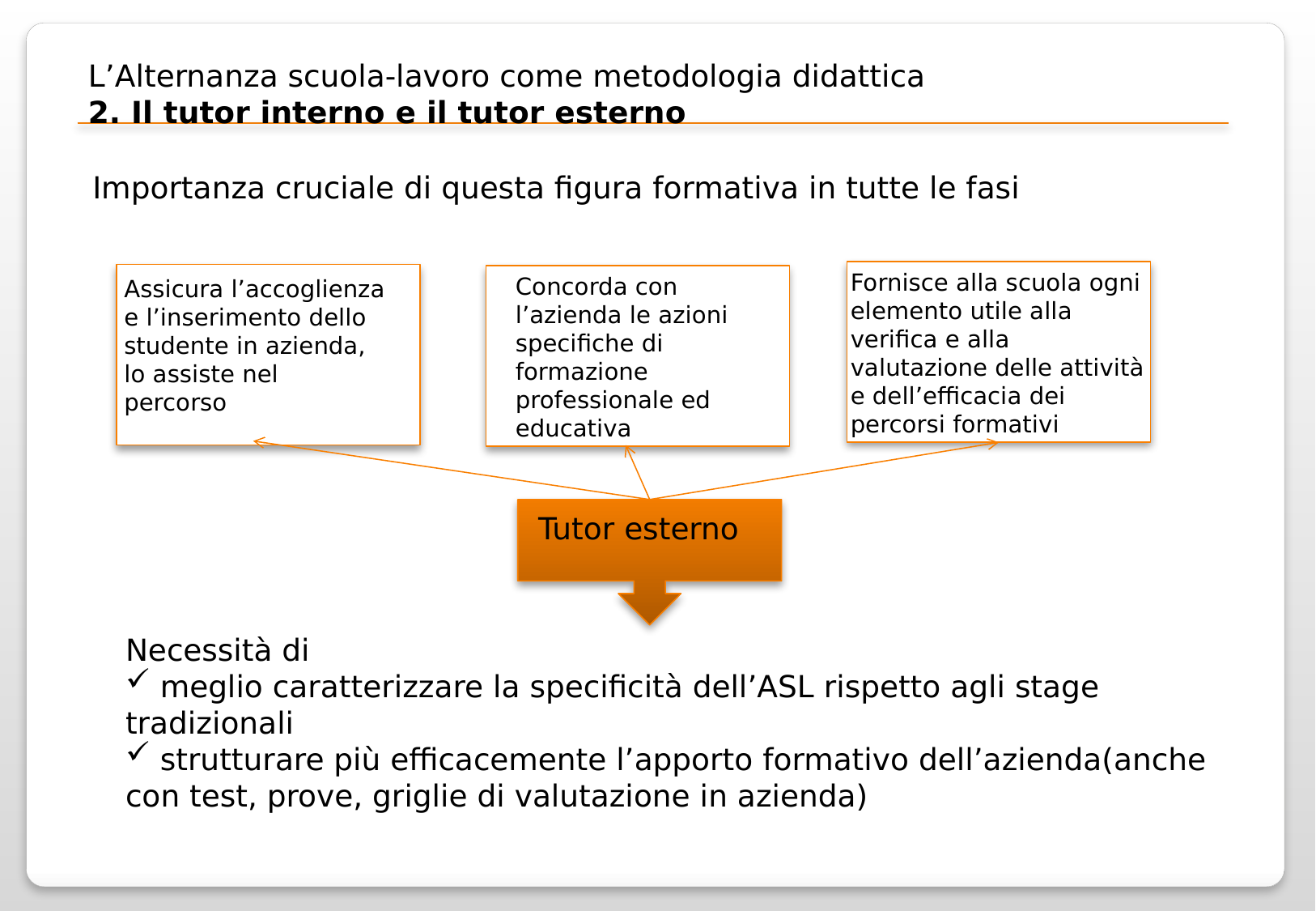

L’Alternanza scuola-lavoro come metodologia didattica
2. Il tutor interno e il tutor esterno
Importanza cruciale di questa figura formativa in tutte le fasi

Fornisce alla scuola ogni elemento utile alla verifica e alla valutazione delle attività e dell’efficacia dei percorsi formativi

Concorda con l’azienda le azioni specifiche di formazione professionale ed educativa
Assicura l’accoglienza e l’inserimento dello studente in azienda, lo assiste nel percorso

Tutor esterno
Necessità di
 meglio caratterizzare la specificità dell’ASL rispetto agli stage tradizionali
 strutturare più efficacemente l’apporto formativo dell’azienda(anche con test, prove, griglie di valutazione in azienda)